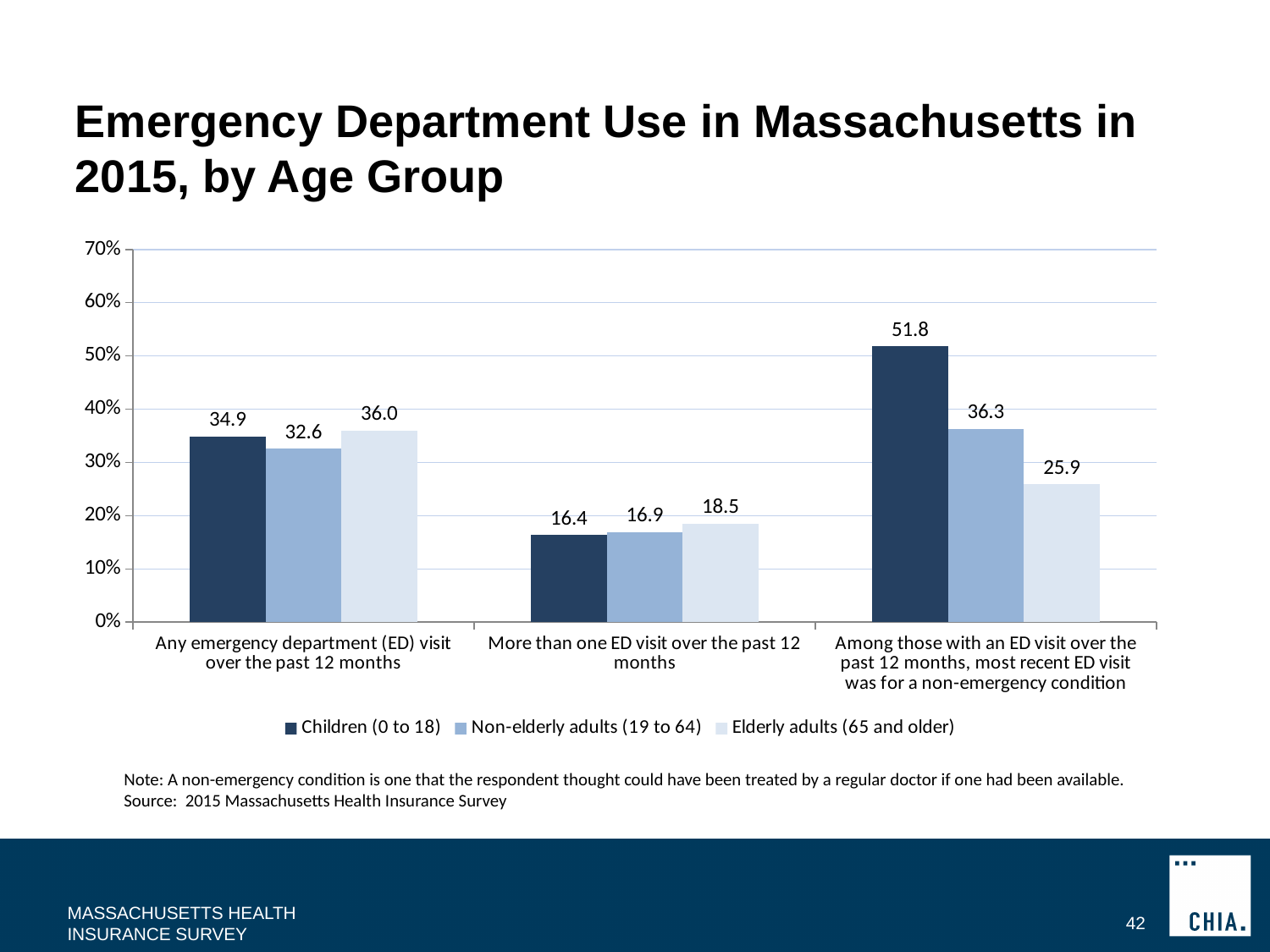

# Emergency Department Use in Massachusetts in 2015, by Age Group

### Chart

| Category | Children (0 to 18) | Non-elderly adults (19 to 64) | Elderly adults (65 and older) |
|---|---|---|---|
| Any emergency department (ED) visit over the past 12 months | 34.9 | 32.6 | 36.0 |
| More than one ED visit over the past 12 months | 16.4 | 16.9 | 18.5 |
| Among those with an ED visit over the past 12 months, most recent ED visit was for a non-emergency condition | 51.8 | 36.3 | 25.9 |
Note: A non-emergency condition is one that the respondent thought could have been treated by a regular doctor if one had been available.
Source:  2015 Massachusetts Health Insurance Survey
MASSACHUSETTS HEALTH INSURANCE SURVEY
42